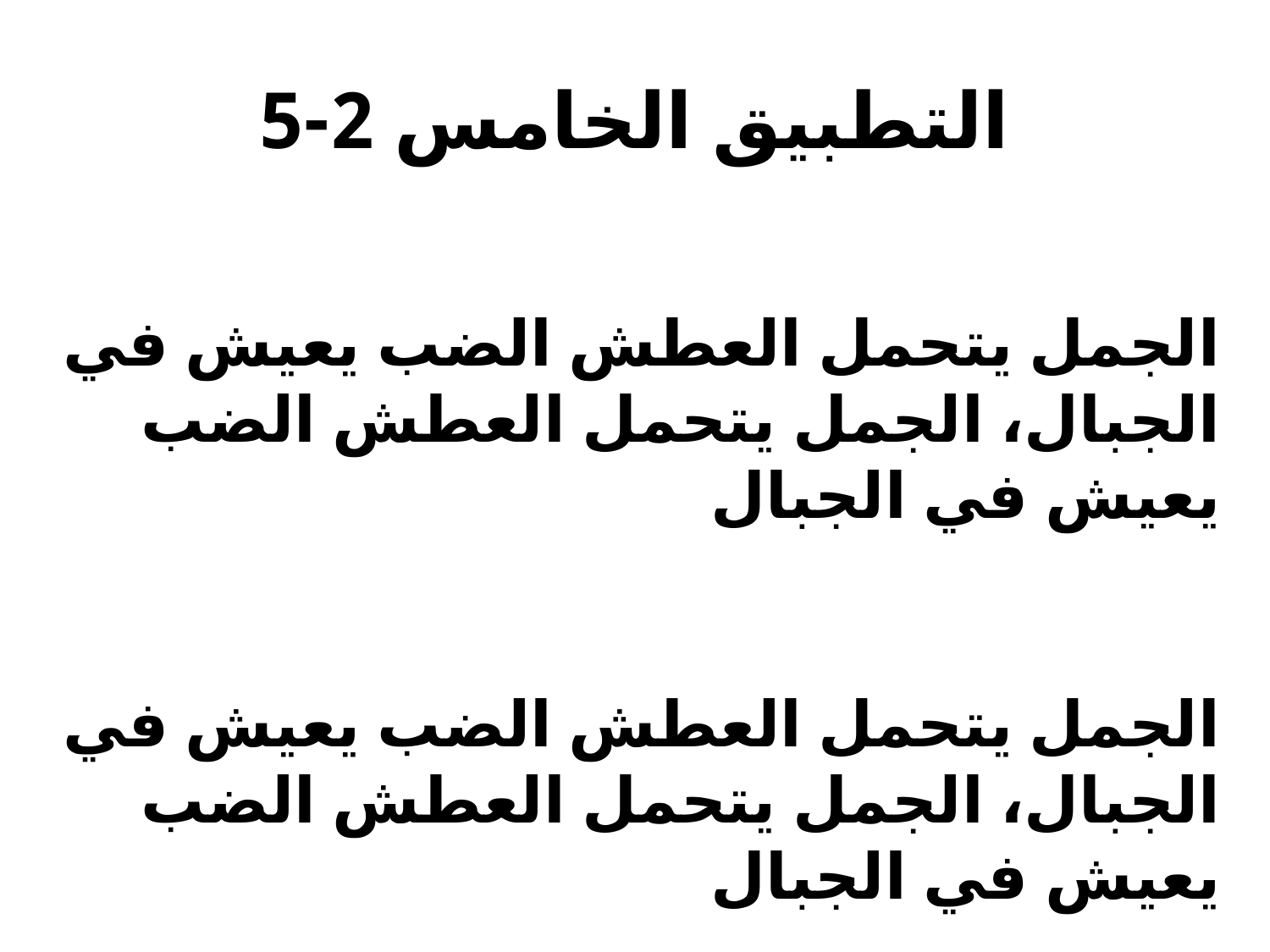

# التطبيق الخامس 2-5
الجمل يتحمل العطش الضب يعيش في الجبال، الجمل يتحمل العطش الضب يعيش في الجبال
الجمل يتحمل العطش الضب يعيش في الجبال، الجمل يتحمل العطش الضب يعيش في الجبال